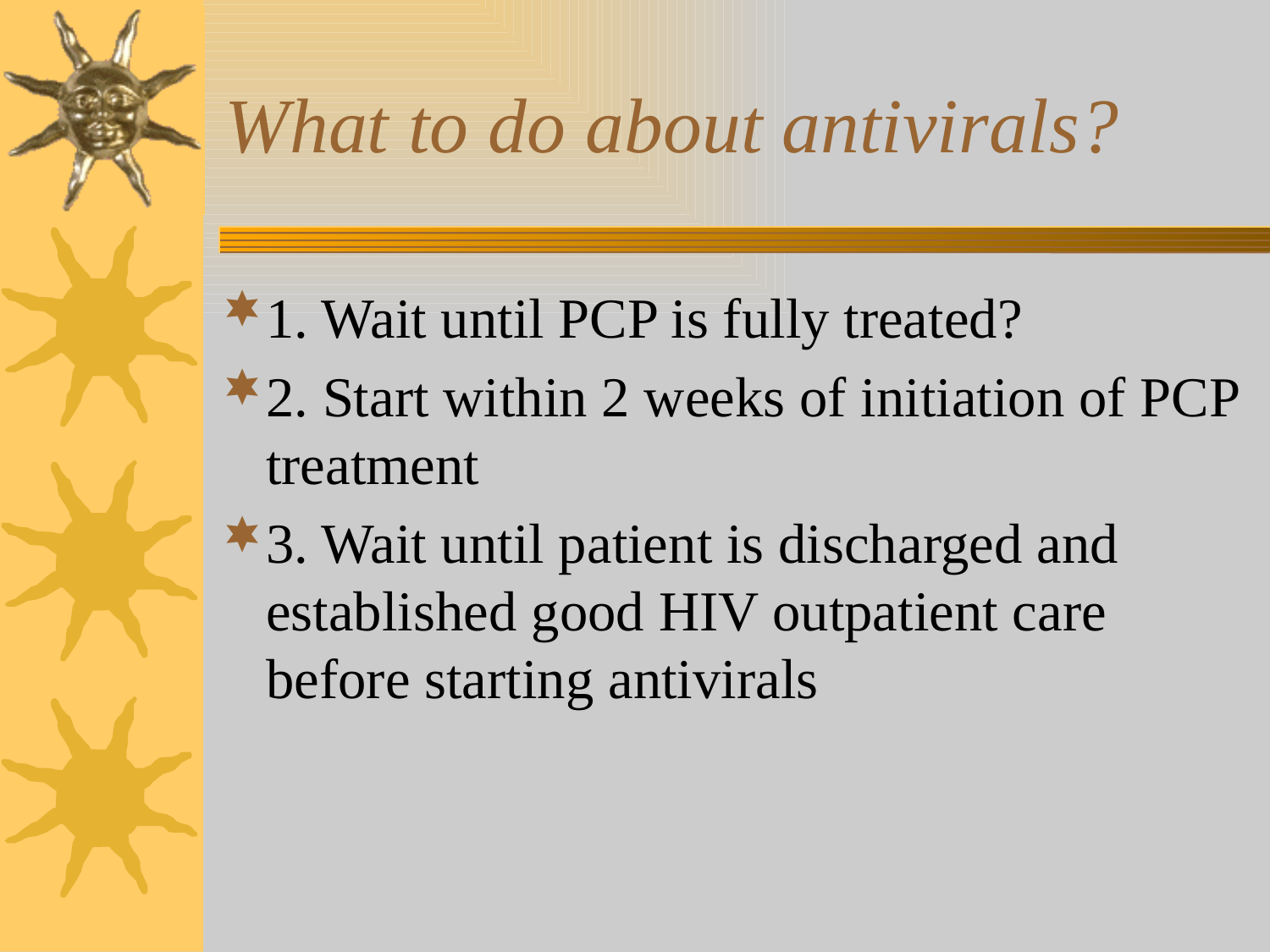

# What to do about antivirals?
1. Wait until PCP is fully treated?
2. Start within 2 weeks of initiation of PCP treatment
3. Wait until patient is discharged and established good HIV outpatient care before starting antivirals